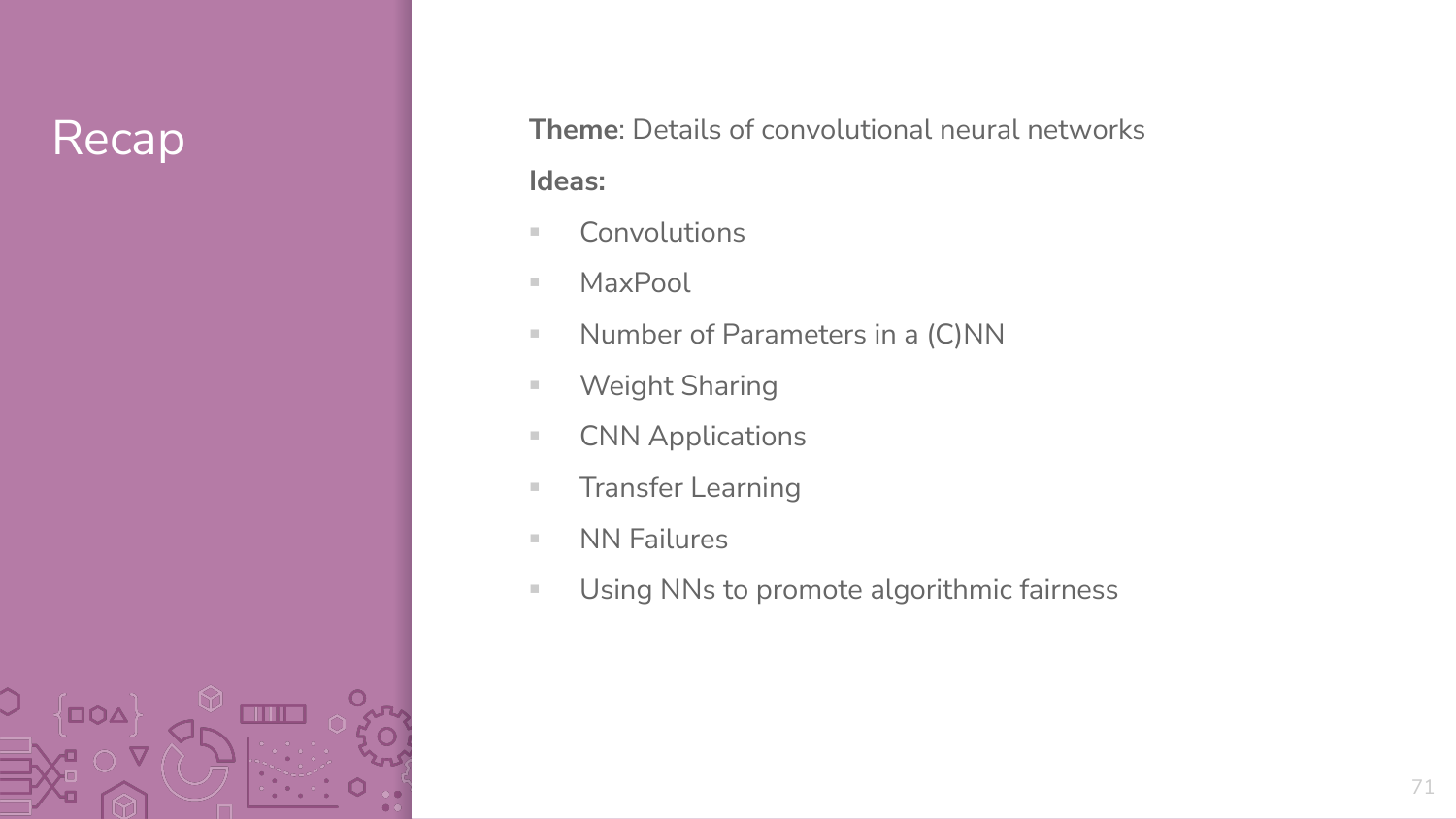

# Recap
Theme: Details of convolutional neural networks
Ideas:
Convolutions
MaxPool
Number of Parameters in a (C)NN
Weight Sharing
CNN Applications
Transfer Learning
NN Failures
Using NNs to promote algorithmic fairness

71